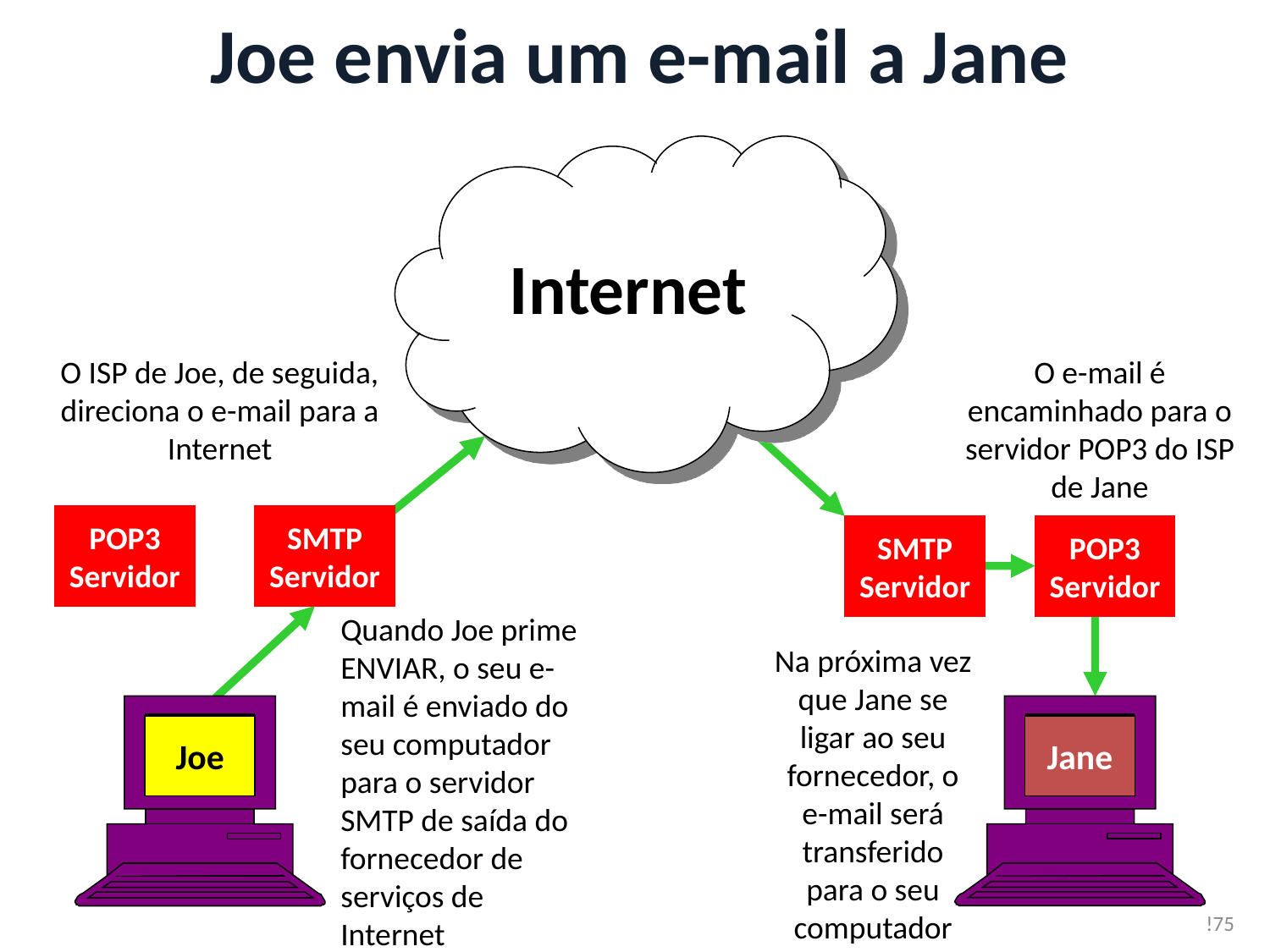

Joe envia um e-mail a Jane

Internet
O ISP de Joe, de seguida, direciona o e-mail para a Internet
O e-mail é encaminhado para o servidor POP3 do ISP de Jane

POP3
Servidor
SMTP
Servidor
SMTP
Servidor
POP3
Servidor

Quando Joe prime ENVIAR, o seu e-mail é enviado do seu computador para o servidor SMTP de saída do fornecedor de serviços de Internet

Na próxima vez que Jane se ligar ao seu fornecedor, o e-mail será transferido para o seu computador

Joe
Jane
!75